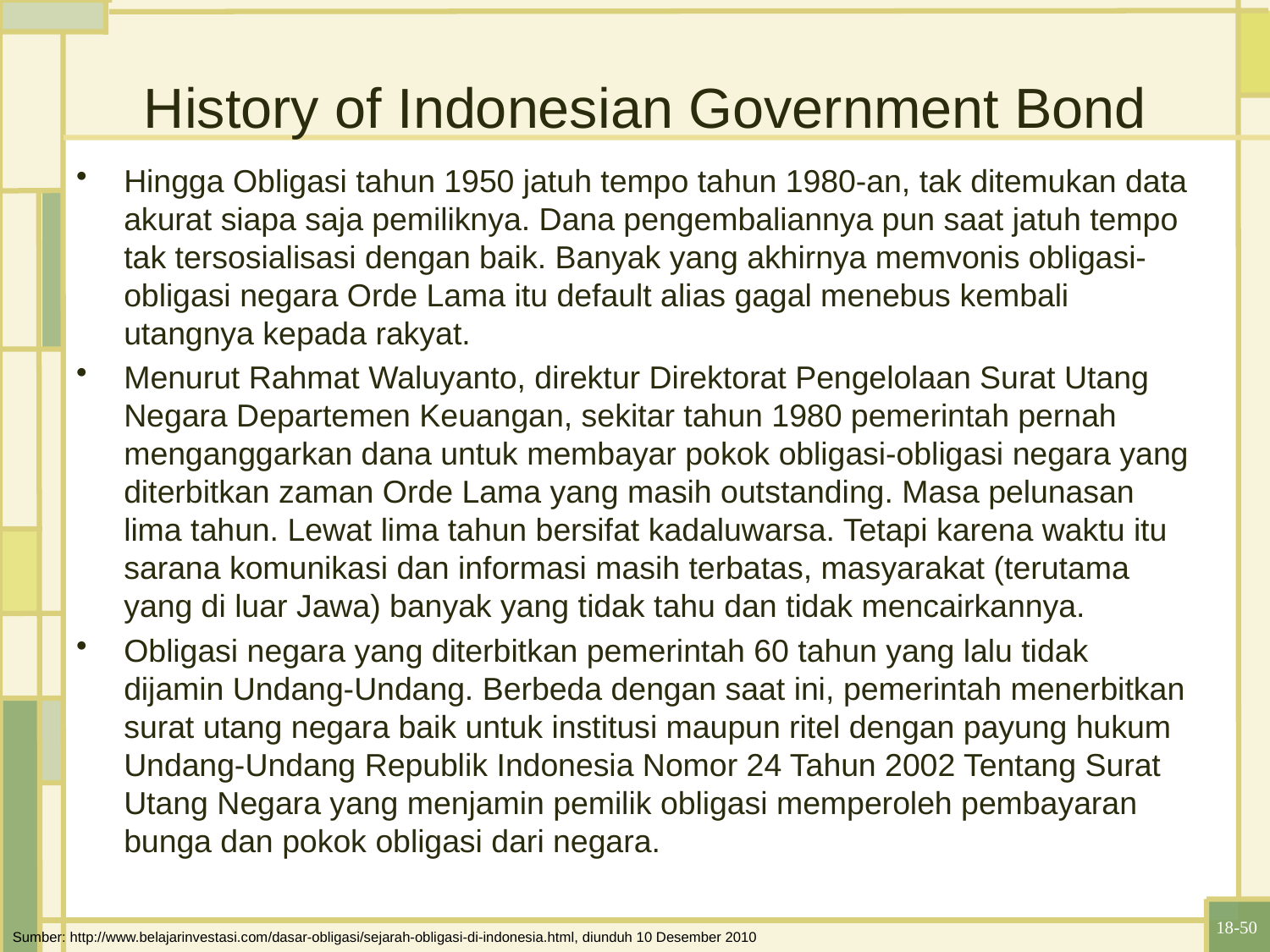

# History of Indonesian Government Bond
Hingga Obligasi tahun 1950 jatuh tempo tahun 1980-an, tak ditemukan data akurat siapa saja pemiliknya. Dana pengembaliannya pun saat jatuh tempo tak tersosialisasi dengan baik. Banyak yang akhirnya memvonis obligasi-obligasi negara Orde Lama itu default alias gagal menebus kembali utangnya kepada rakyat.
Menurut Rahmat Waluyanto, direktur Direktorat Pengelolaan Surat Utang Negara Departemen Keuangan, sekitar tahun 1980 pemerintah pernah menganggarkan dana untuk membayar pokok obligasi-obligasi negara yang diterbitkan zaman Orde Lama yang masih outstanding. Masa pelunasan lima tahun. Lewat lima tahun bersifat kadaluwarsa. Tetapi karena waktu itu sarana komunikasi dan informasi masih terbatas, masyarakat (terutama yang di luar Jawa) banyak yang tidak tahu dan tidak mencairkannya.
Obligasi negara yang diterbitkan pemerintah 60 tahun yang lalu tidak dijamin Undang-Undang. Berbeda dengan saat ini, pemerintah menerbitkan surat utang negara baik untuk institusi maupun ritel dengan payung hukum Undang-Undang Republik Indonesia Nomor 24 Tahun 2002 Tentang Surat Utang Negara yang menjamin pemilik obligasi memperoleh pembayaran bunga dan pokok obligasi dari negara.

Sumber: http://www.belajarinvestasi.com/dasar-obligasi/sejarah-obligasi-di-indonesia.html, diunduh 10 Desember 2010